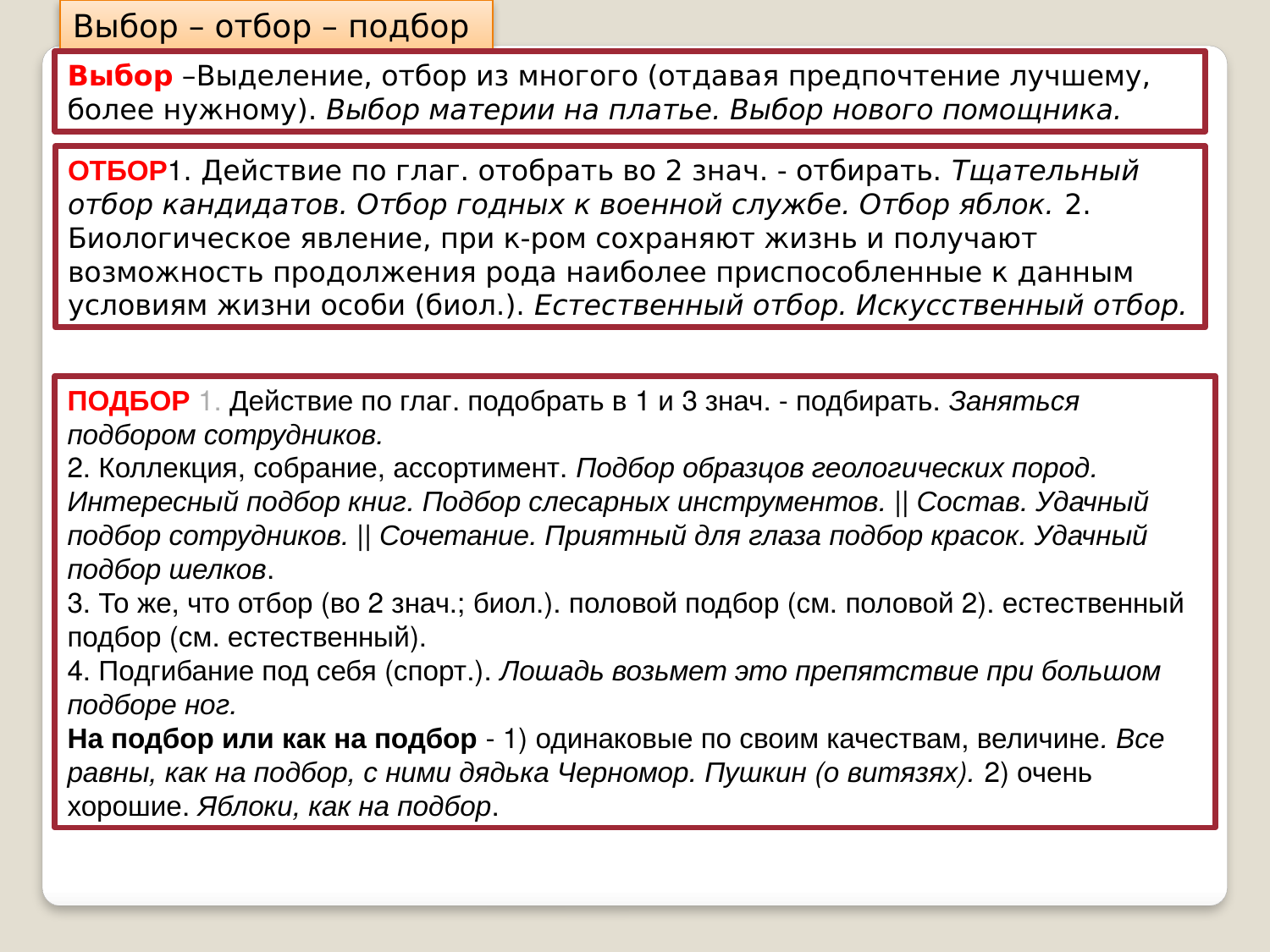

Выбор – отбор – подбор
Выбор –Выделение, отбор из многого (отдавая предпочтение лучшему, более нужному). Выбор материи на платье. Выбор нового помощника.
ОТБОР1. Действие по глаг. отобрать во 2 знач. - отбирать. Тщательный отбор кандидатов. Отбор годных к военной службе. Отбор яблок. 2. Биологическое явление, при к-ром сохраняют жизнь и получают возможность продолжения рода наиболее приспособленные к данным условиям жизни особи (биол.). Естественный отбор. Искусственный отбор.
ПОДБОР 1. Действие по глаг. подобрать в 1 и 3 знач. - подбирать. Заняться подбором сотрудников.
2. Коллекция, собрание, ассортимент. Подбор образцов геологических пород. Интересный подбор книг. Подбор слесарных инструментов. || Состав. Удачный подбор сотрудников. || Сочетание. Приятный для глаза подбор красок. Удачный подбор шелков.
3. То же, что отбор (во 2 знач.; биол.). половой подбор (см. половой 2). естественный подбор (см. естественный).
4. Подгибание под себя (спорт.). Лошадь возьмет это препятствие при большом подборе ног.
На подбор или как на подбор - 1) одинаковые по своим качествам, величине. Все равны, как на подбор, с ними дядька Черномор. Пушкин (о витязях). 2) очень хорошие. Яблоки, как на подбор.